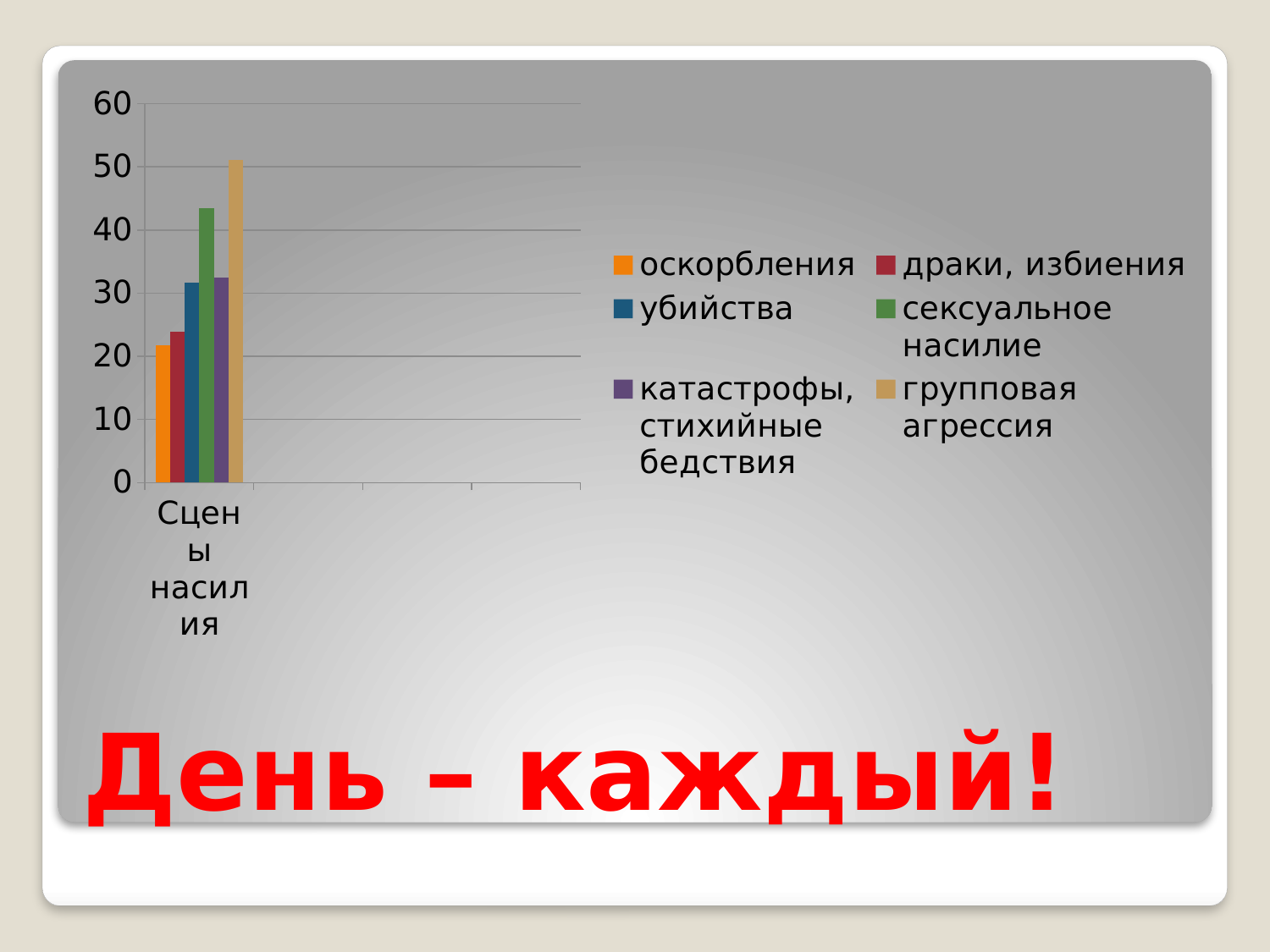

### Chart

| Category | оскорбления | драки, избиения | убийства | сексуальное насилие | катастрофы, стихийные бедствия | групповая  агрессия |
|---|---|---|---|---|---|---|
| Сцены насилия | 21.7 | 23.9 | 31.6 | 43.4 | 32.5 | 51.1 |
# День – каждый!